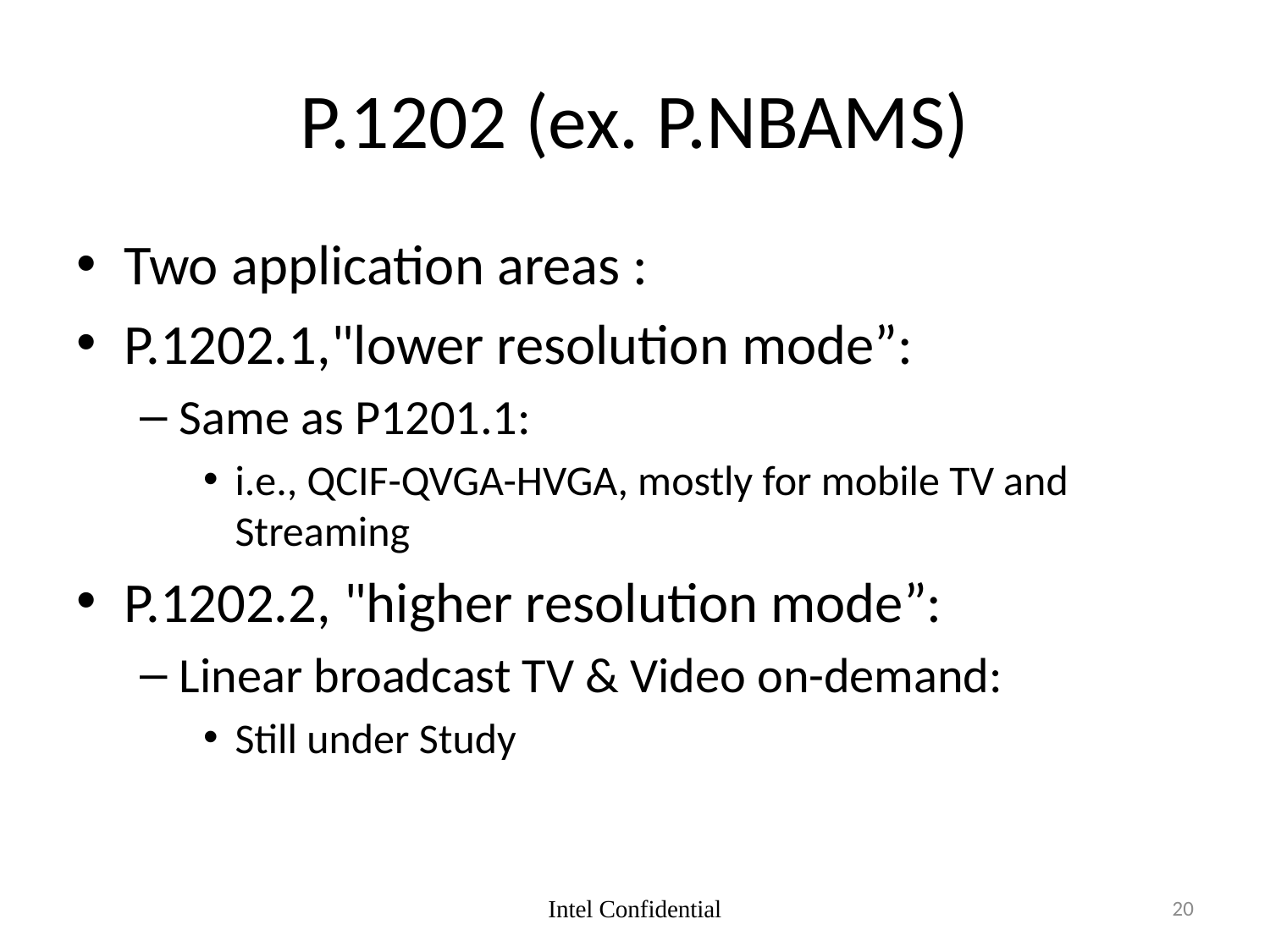

# P.1202 (ex. P.NBAMS)
Two application areas :
P.1202.1,"lower resolution mode”:
Same as P1201.1:
i.e., QCIF-QVGA-HVGA, mostly for mobile TV and Streaming
P.1202.2, "higher resolution mode”:
Linear broadcast TV & Video on-demand:
Still under Study
Intel Confidential
20